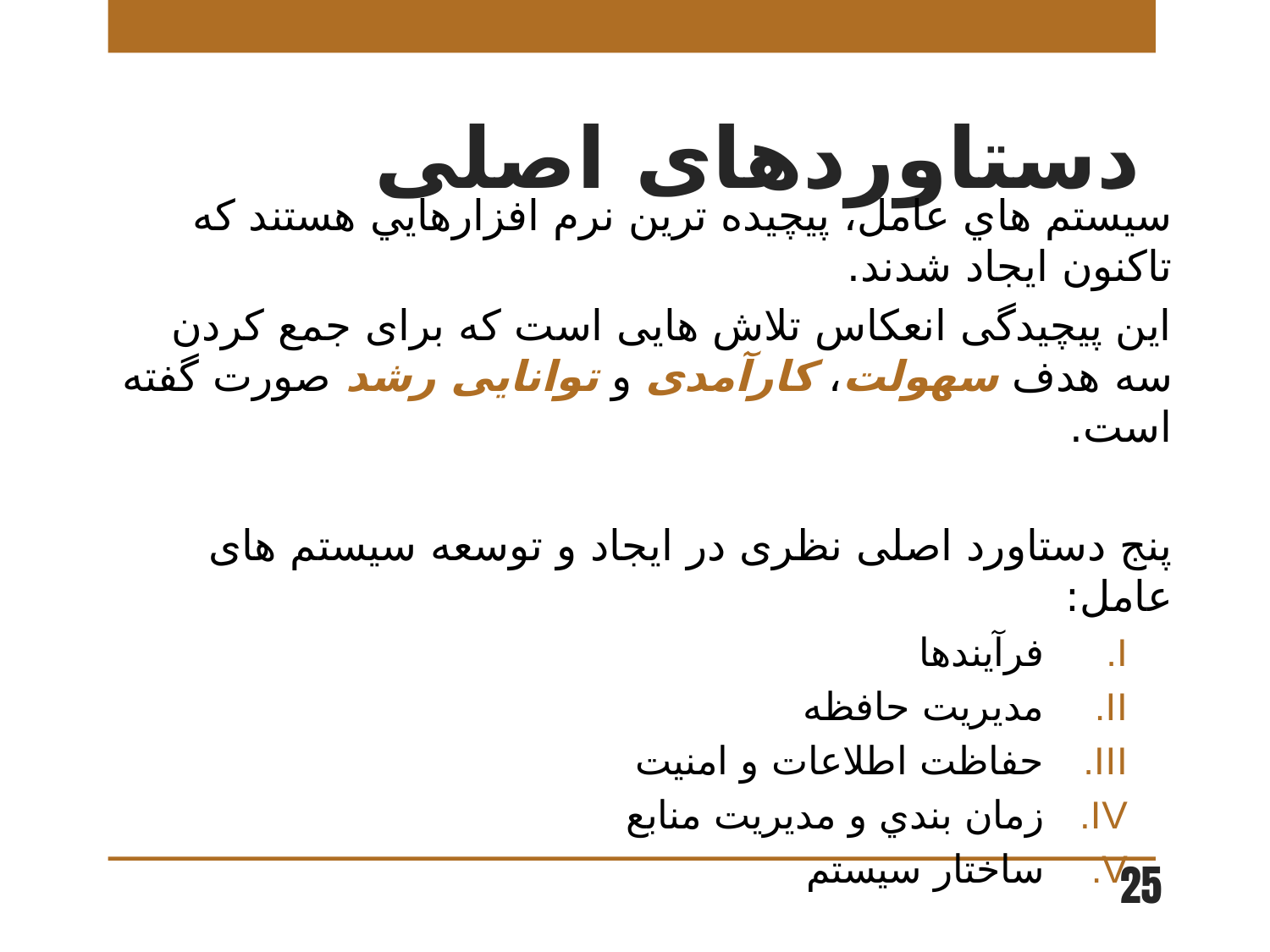

# دستاوردهای اصلی
سيستم هاي عامل، پيچيده ترين نرم افزارهايي هستند كه تاكنون ايجاد شدند.
این پیچیدگی انعکاس تلاش هایی است که برای جمع کردن سه هدف سهولت، کارآمدی و توانایی رشد صورت گفته است.

پنج دستاورد اصلی نظری در ایجاد و توسعه سیستم های عامل:
 فرآيندها
 مديريت حافظه
 حفاظت اطلاعات و امنيت
 زمان بندي و مديريت منابع
 ساختار سيستم
25